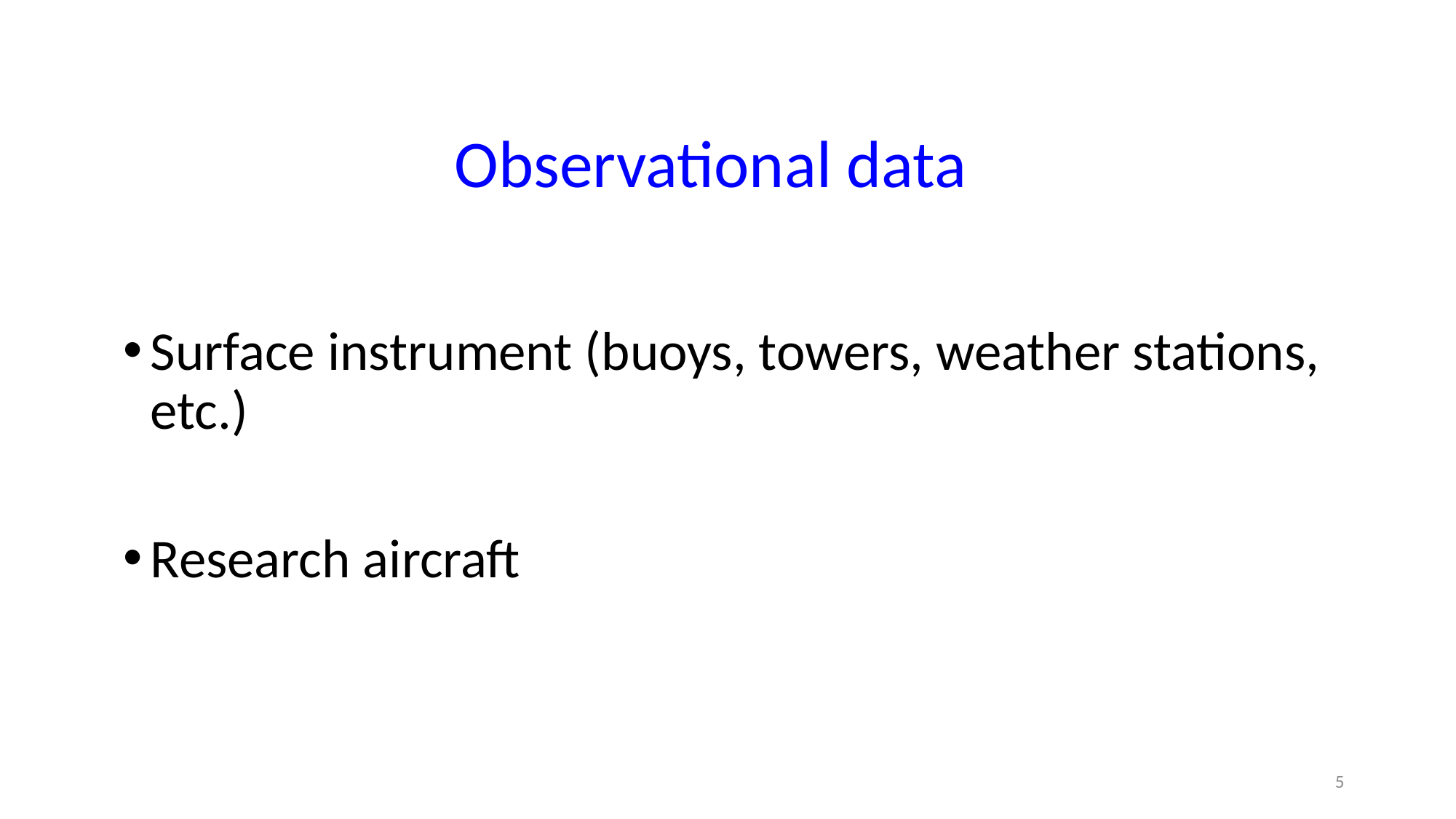

# Observational data
Surface instrument (buoys, towers, weather stations, etc.)

Research aircraft
5